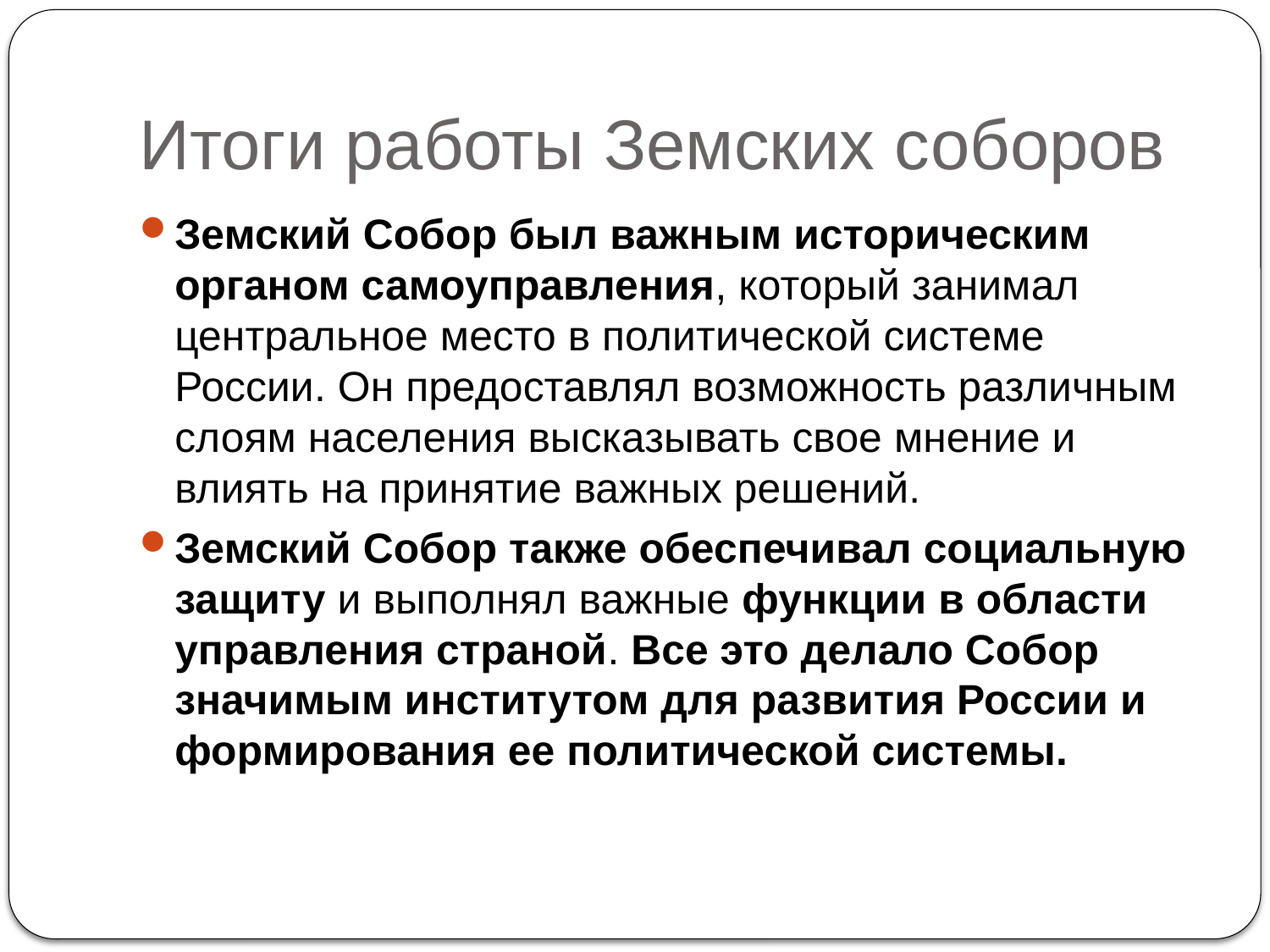

# Итоги работы Земских соборов
Земский Собор был важным историческим органом самоуправления, который занимал центральное место в политической системе России. Он предоставлял возможность различным слоям населения высказывать свое мнение и влиять на принятие важных решений.
Земский Собор также обеспечивал социальную защиту и выполнял важные функции в области управления страной. Все это делало Собор значимым институтом для развития России и формирования ее политической системы.